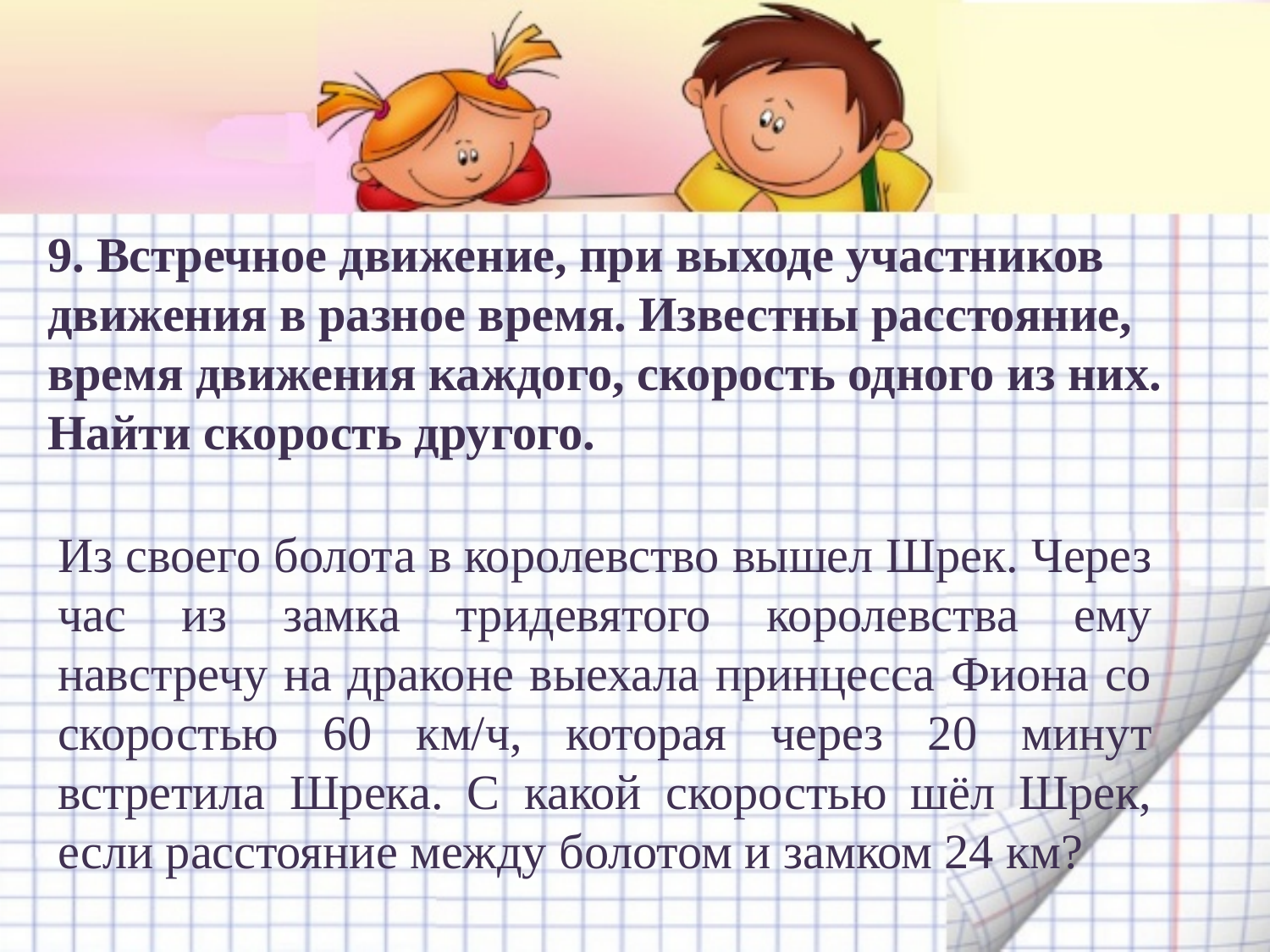

9. Встречное движение, при выходе участников движения в разное время. Известны расстояние, время движения каждого, скорость одного из них. Найти скорость другого.
Из своего болота в королевство вышел Шрек. Через час из замка тридевятого королевства ему навстречу на драконе выехала принцесса Фиона со скоростью 60 км/ч, которая через 20 минут встретила Шрека. С какой скоростью шёл Шрек, если расстояние между болотом и замком 24 км?